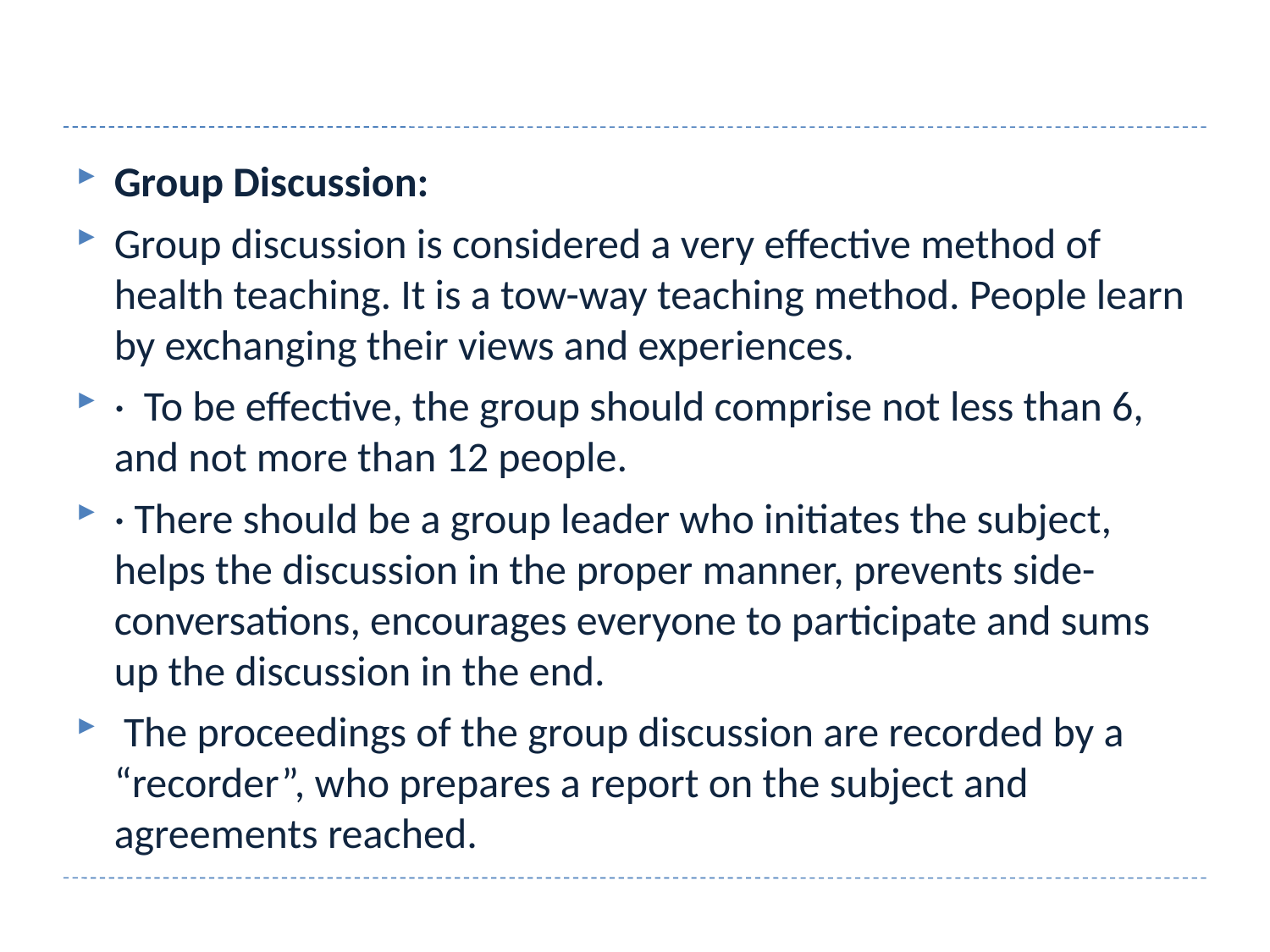

#
Group Discussion:
Group discussion is considered a very effective method of health teaching. It is a tow-way teaching method. People learn by exchanging their views and experiences.
·  To be effective, the group should comprise not less than 6, and not more than 12 people.
· There should be a group leader who initiates the subject, helps the discussion in the proper manner, prevents side-conversations, encourages everyone to participate and sums up the discussion in the end.
 The proceedings of the group discussion are recorded by a “recorder”, who prepares a report on the subject and agreements reached.